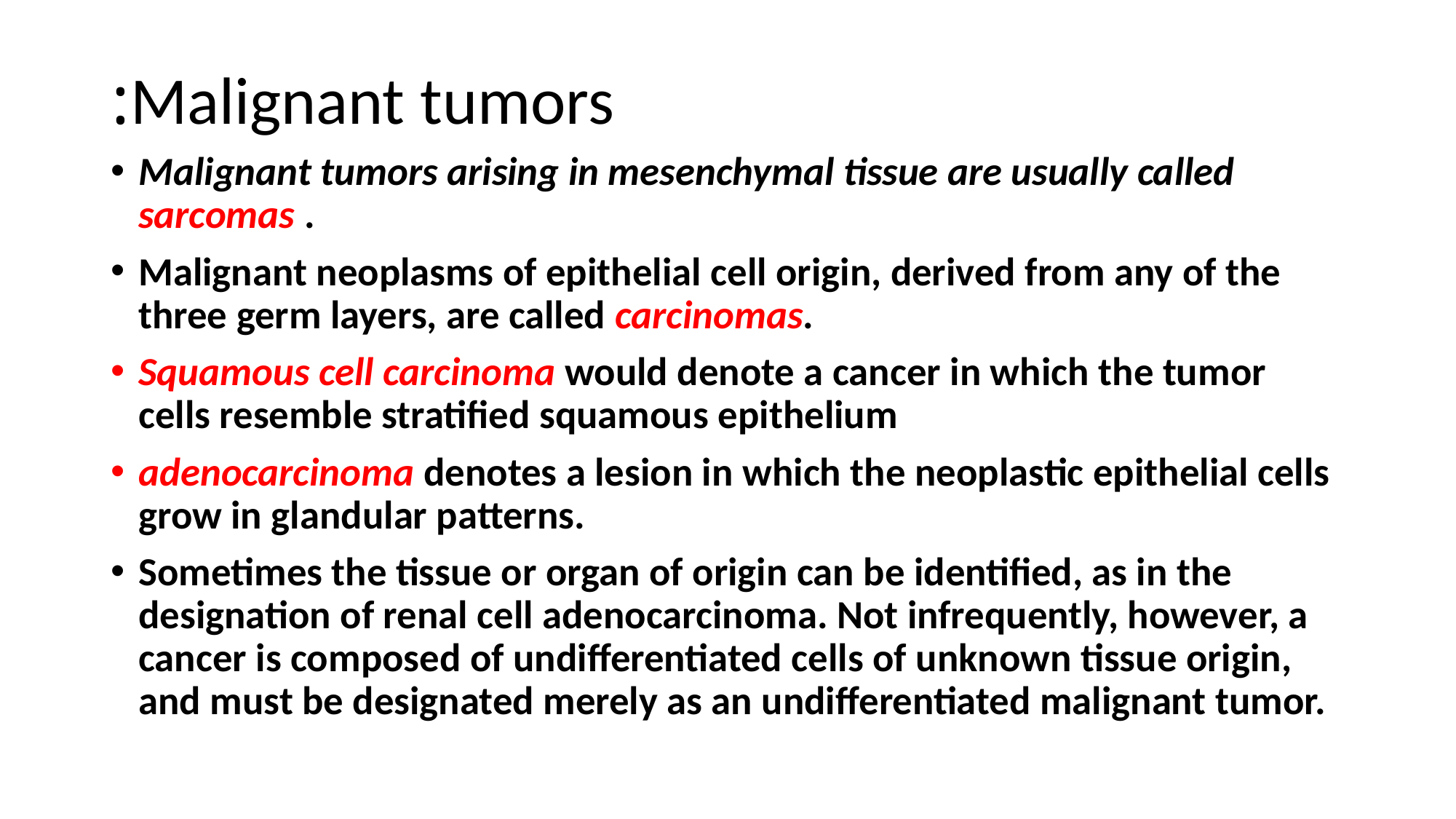

# Malignant tumors:
Malignant tumors arising in mesenchymal tissue are usually called sarcomas .
Malignant neoplasms of epithelial cell origin, derived from any of the three germ layers, are called carcinomas.
Squamous cell carcinoma would denote a cancer in which the tumor cells resemble stratified squamous epithelium
adenocarcinoma denotes a lesion in which the neoplastic epithelial cells grow in glandular patterns.
Sometimes the tissue or organ of origin can be identified, as in the designation of renal cell adenocarcinoma. Not infrequently, however, a cancer is composed of undifferentiated cells of unknown tissue origin, and must be designated merely as an undifferentiated malignant tumor.